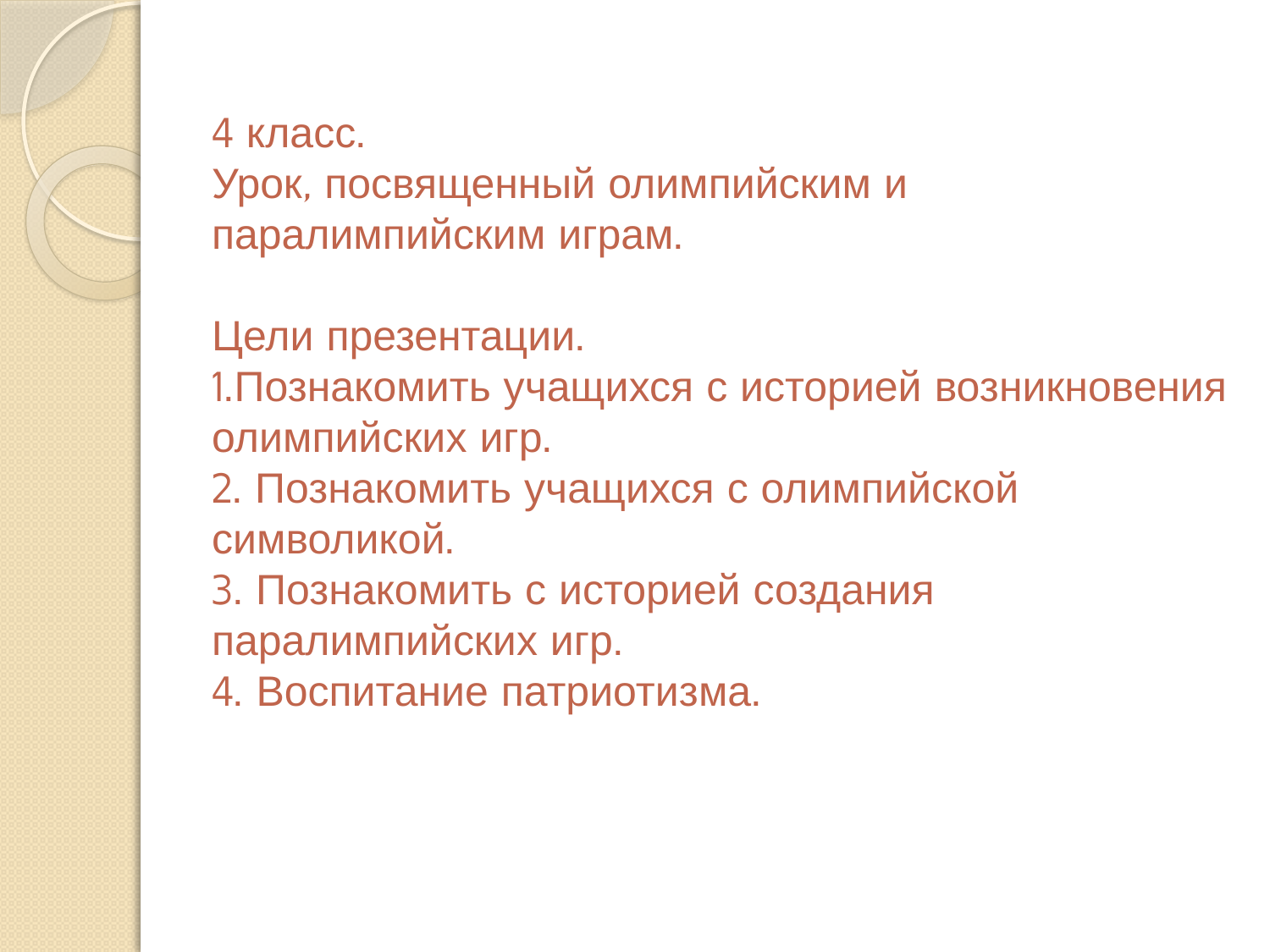

# 4 класс. Урок, посвященный олимпийским и паралимпийским играм. Цели презентации. 1.Познакомить учащихся с историей возникновения олимпийских игр. 2. Познакомить учащихся с олимпийской символикой. 3. Познакомить с историей создания паралимпийских игр. 4. Воспитание патриотизма.